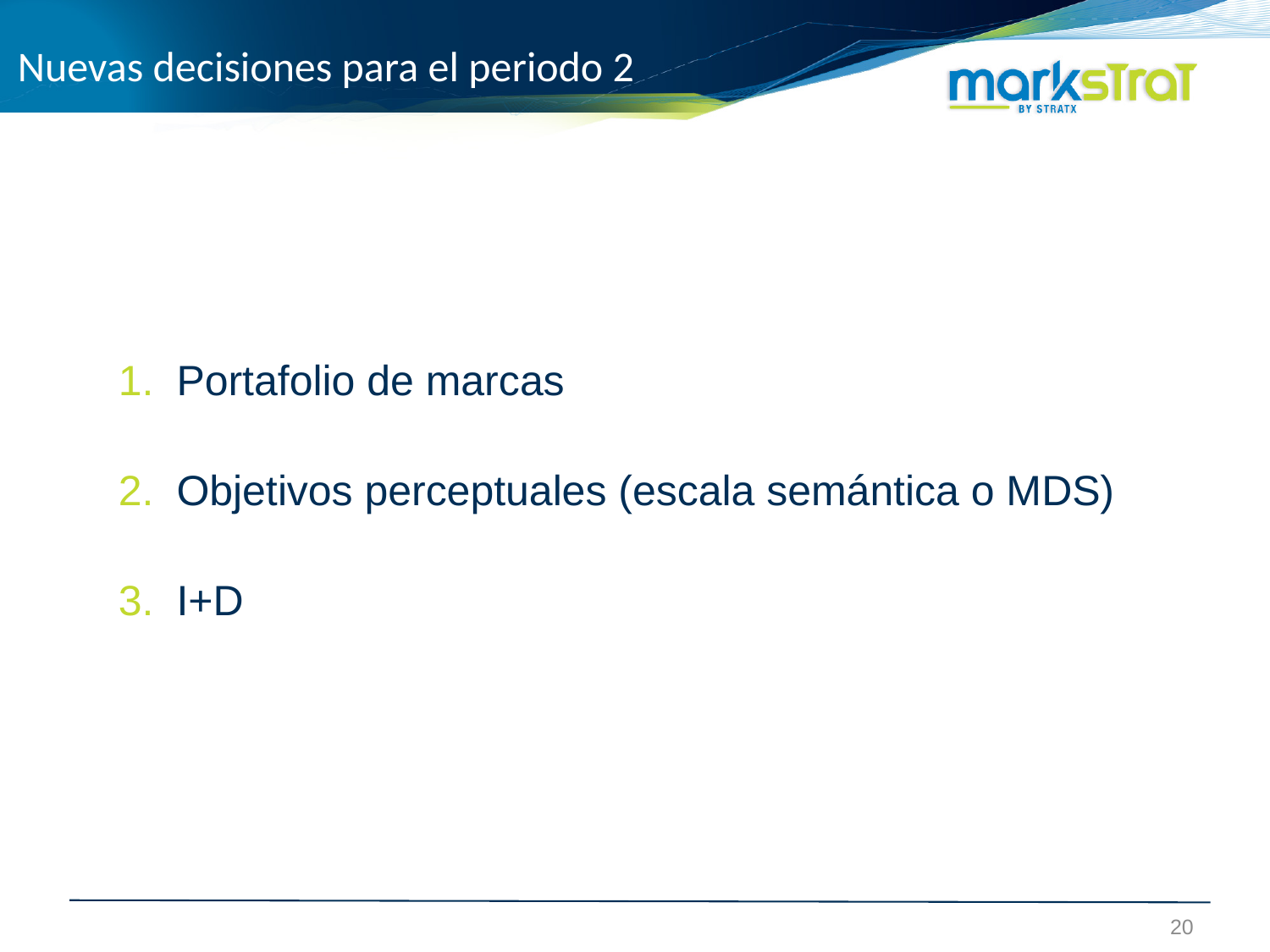

# Nuevas decisiones para el periodo 2
Portafolio de marcas
Objetivos perceptuales (escala semántica o MDS)
I+D
20